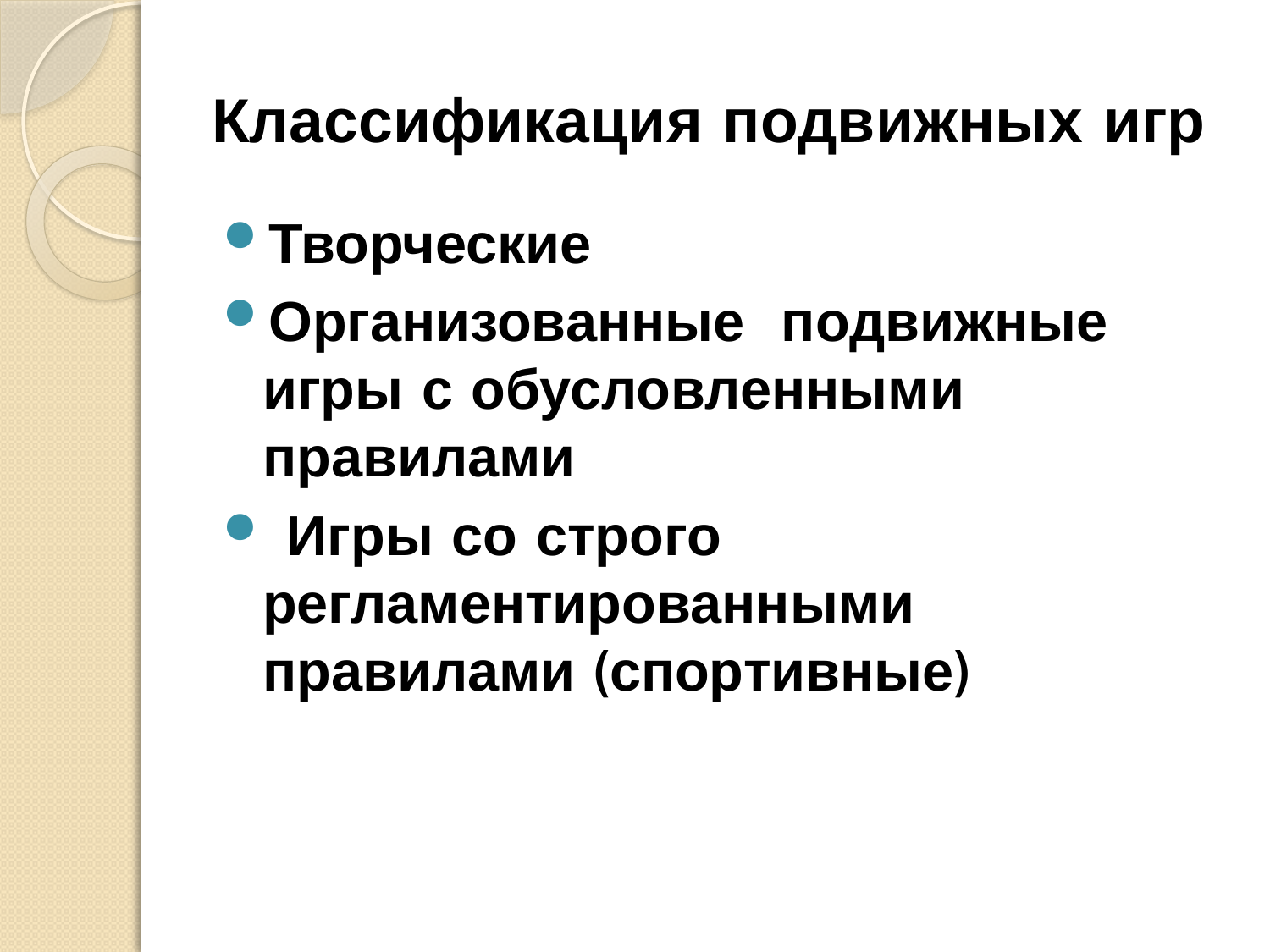

# Классификация подвижных игр
Творческие
Организованные  подвижные игры с обусловленными правилами
 Игры со строго регламентированными правилами (спортивные)